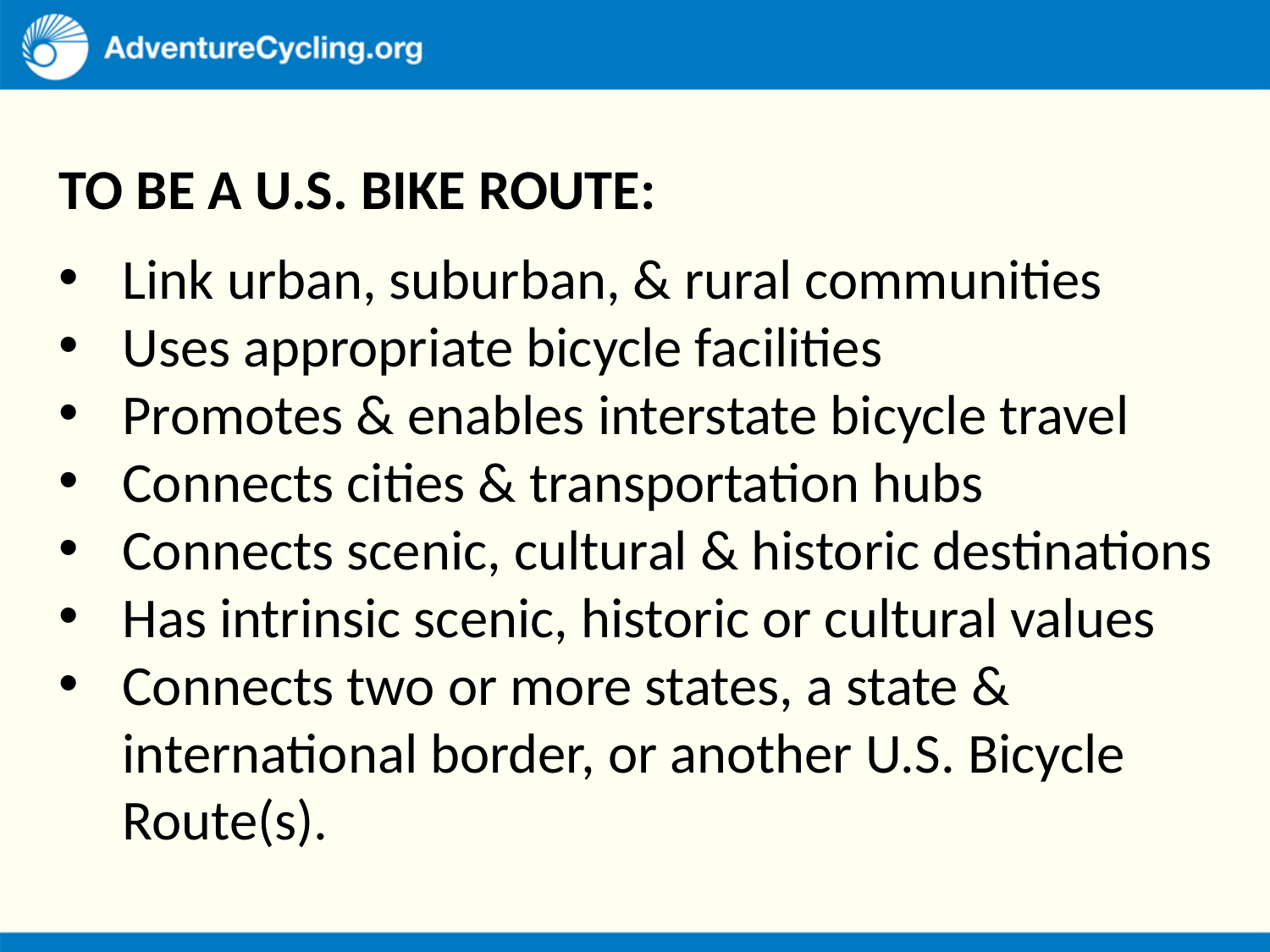

TO BE A U.S. BIKE ROUTE:

Link urban, suburban, & rural communities
Uses appropriate bicycle facilities
Promotes & enables interstate bicycle travel
Connects cities & transportation hubs
Connects scenic, cultural & historic destinations
Has intrinsic scenic, historic or cultural values
Connects two or more states, a state & international border, or another U.S. Bicycle Route(s).